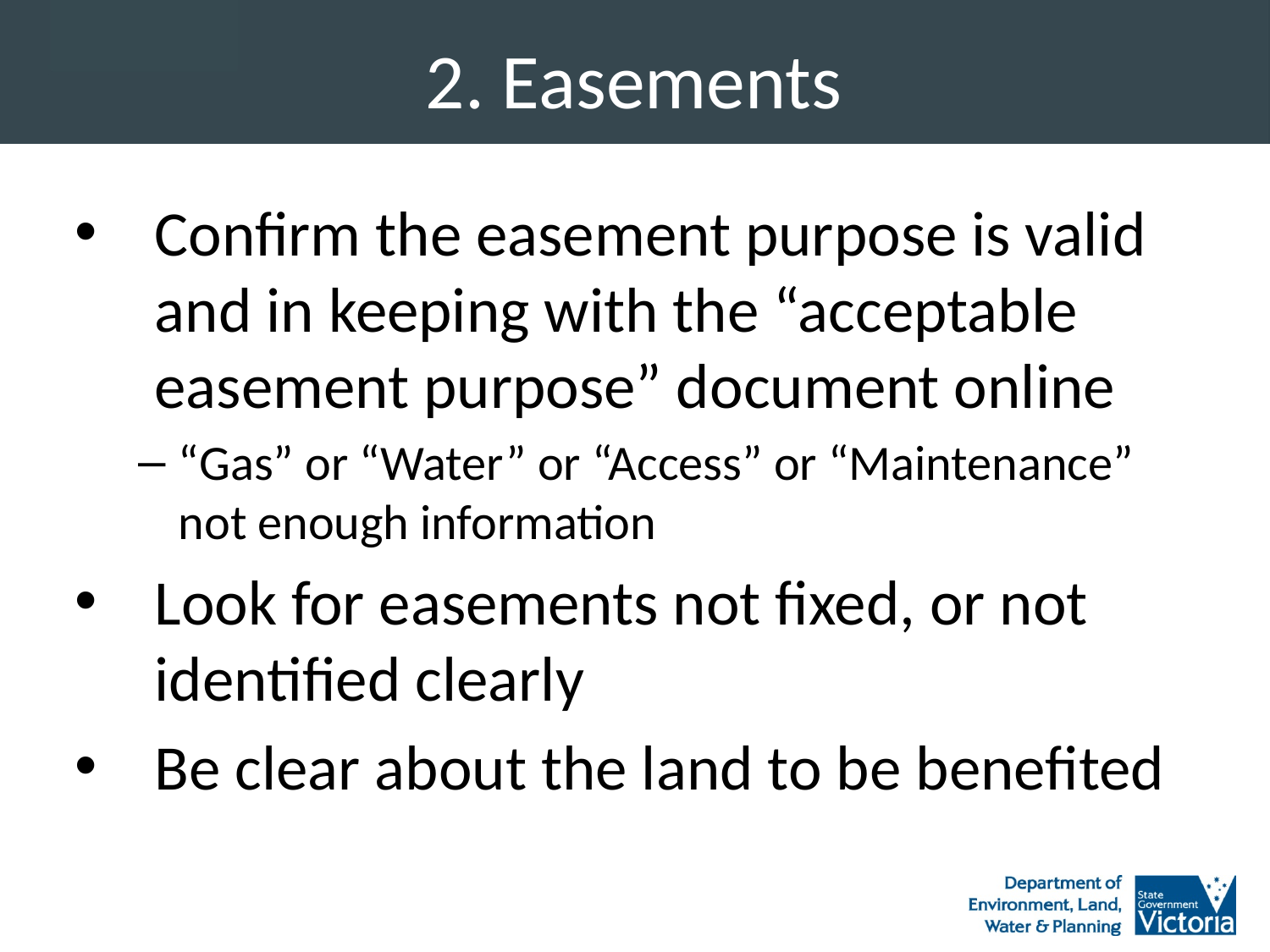

# 2. Easements
Confirm the easement purpose is valid and in keeping with the “acceptable easement purpose” document online
“Gas” or “Water” or “Access” or “Maintenance” not enough information
Look for easements not fixed, or not identified clearly
Be clear about the land to be benefited